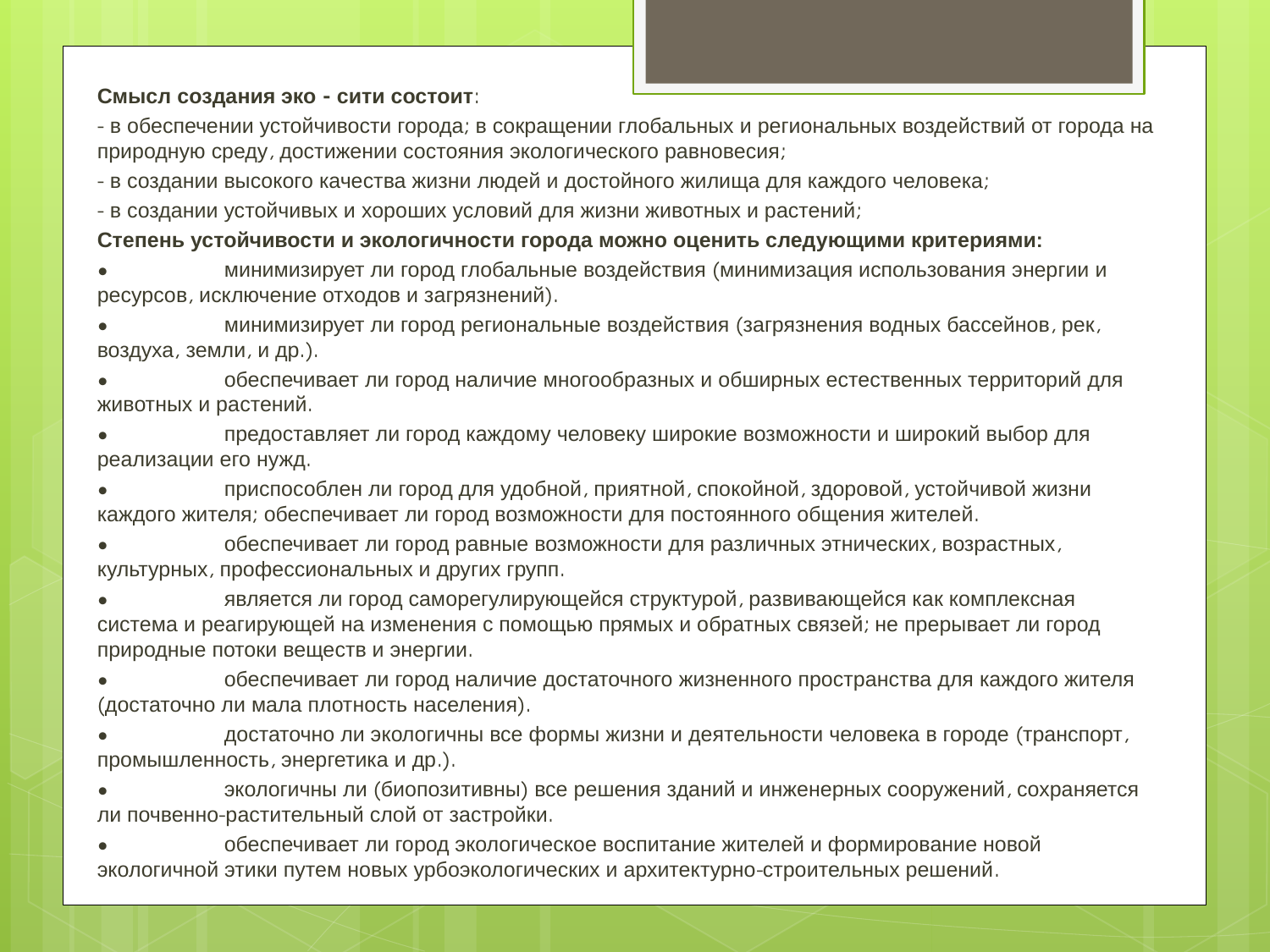

Смысл создания эко - сити состоит:
- в обеспечении устойчивости города; в сокращении глобальных и региональных воздействий от города на природную среду, достижении состояния экологического равновесия;
- в создании высокого качества жизни людей и достойного жилища для каждого человека;
- в создании устойчивых и хороших условий для жизни животных и растений;
Степень устойчивости и экологичности города можно оценить следующими критериями:
•	минимизирует ли город глобальные воздействия (минимизация использования энергии и ресурсов, исключение отходов и загрязнений).
•	минимизирует ли город региональные воздействия (загрязнения водных бассейнов, рек, воздуха, земли, и др.).
•	обеспечивает ли город наличие многообразных и обширных естественных территорий для животных и растений.
•	предоставляет ли город каждому человеку широкие возможности и широкий выбор для реализации его нужд.
•	приспособлен ли город для удобной, приятной, спокойной, здоровой, устойчивой жизни каждого жителя; обеспечивает ли город возможности для постоянного общения жителей.
•	обеспечивает ли город равные возможности для различных этнических, возрастных, культурных, профессиональных и других групп.
•	является ли город саморегулирующейся структурой, развивающейся как комплексная система и реагирующей на изменения с помощью прямых и обратных связей; не прерывает ли город природные потоки веществ и энергии.
•	обеспечивает ли город наличие достаточного жизненного пространства для каждого жителя (достаточно ли мала плотность населения).
•	достаточно ли экологичны все формы жизни и деятельности человека в городе (транспорт, промышленность, энергетика и др.).
•	экологичны ли (биопозитивны) все решения зданий и инженерных сооружений, сохраняется ли почвенно-растительный слой от застройки.
•	обеспечивает ли город экологическое воспитание жителей и формирование новой экологичной этики путем новых урбоэкологических и архитектурно-строительных решений.